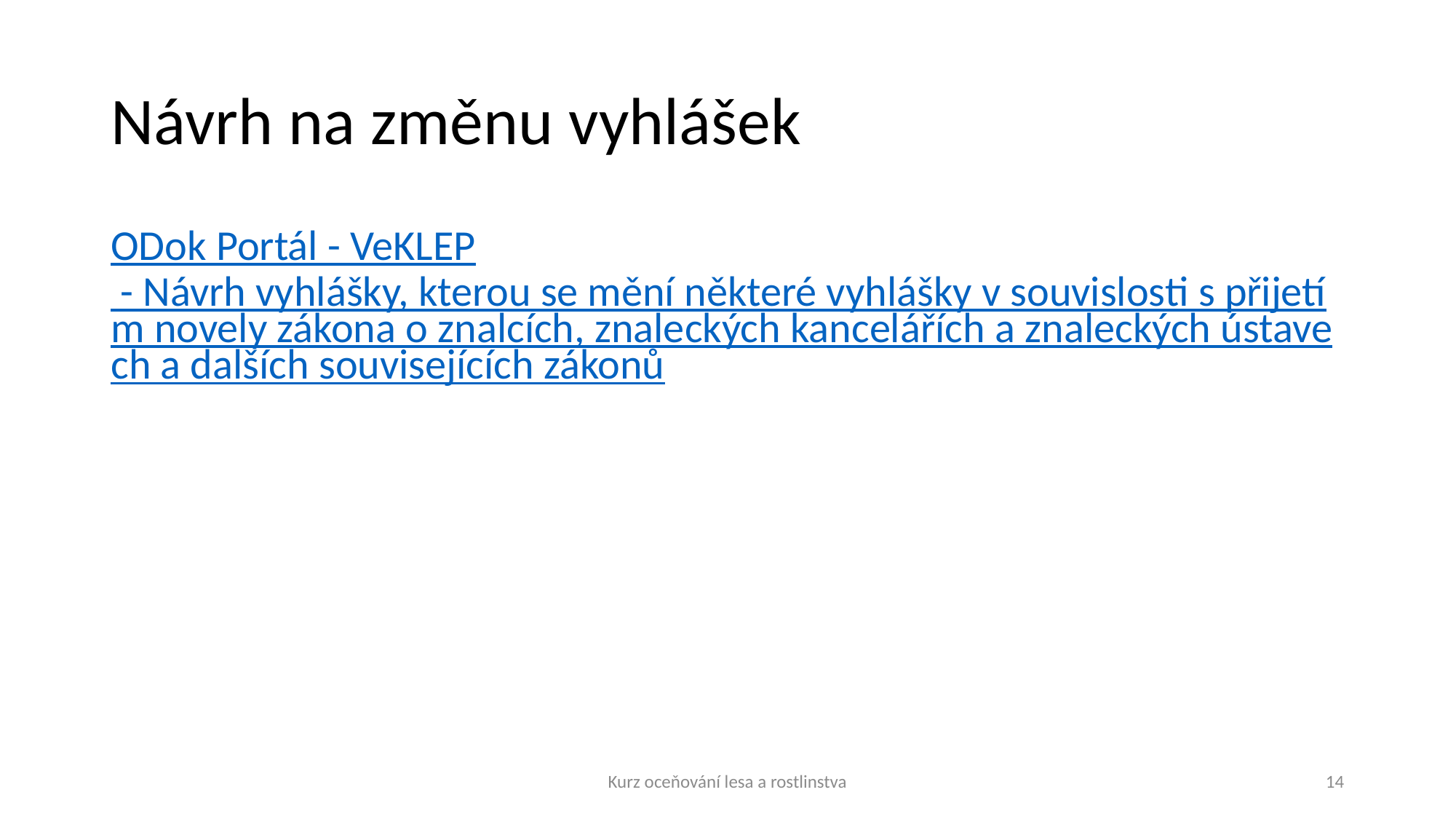

# Návrh na změnu vyhlášek
ODok Portál - VeKLEP - Návrh vyhlášky, kterou se mění některé vyhlášky v souvislosti s přijetím novely zákona o znalcích, znaleckých kancelářích a znaleckých ústavech a dalších souvisejících zákonů
Kurz oceňování lesa a rostlinstva
14